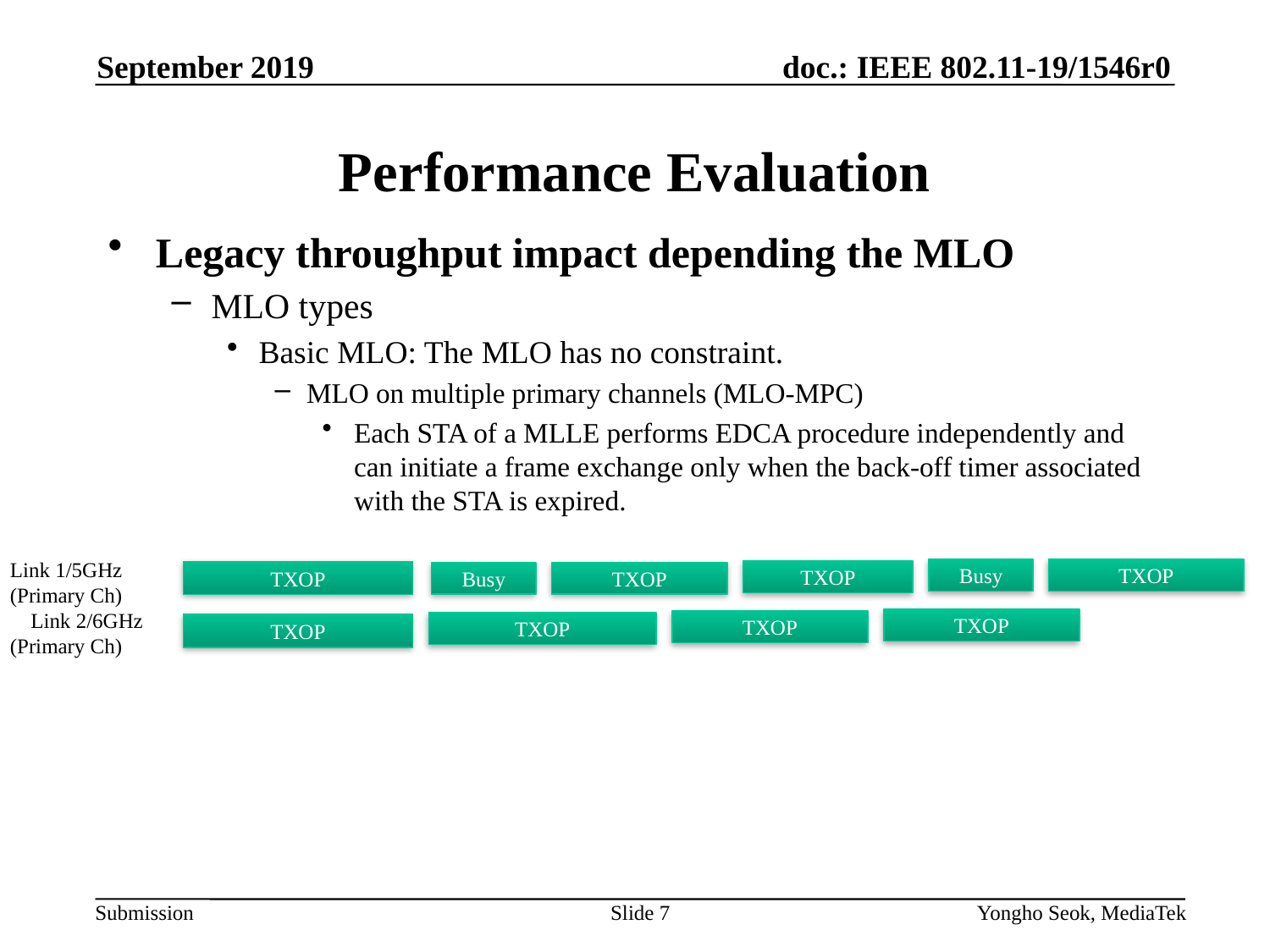

September 2019
# Performance Evaluation
Legacy throughput impact depending the MLO
MLO types
Basic MLO: The MLO has no constraint.
MLO on multiple primary channels (MLO-MPC)
Each STA of a MLLE performs EDCA procedure independently and can initiate a frame exchange only when the back-off timer associated with the STA is expired.

Link 1/5GHz
(Primary Ch)

(Primary Ch)
Busy
TXOP
TXOP
TXOP
Busy
TXOP
Link 2/6GHz
TXOP
TXOP
TXOP
TXOP
Slide 7
Yongho Seok, MediaTek